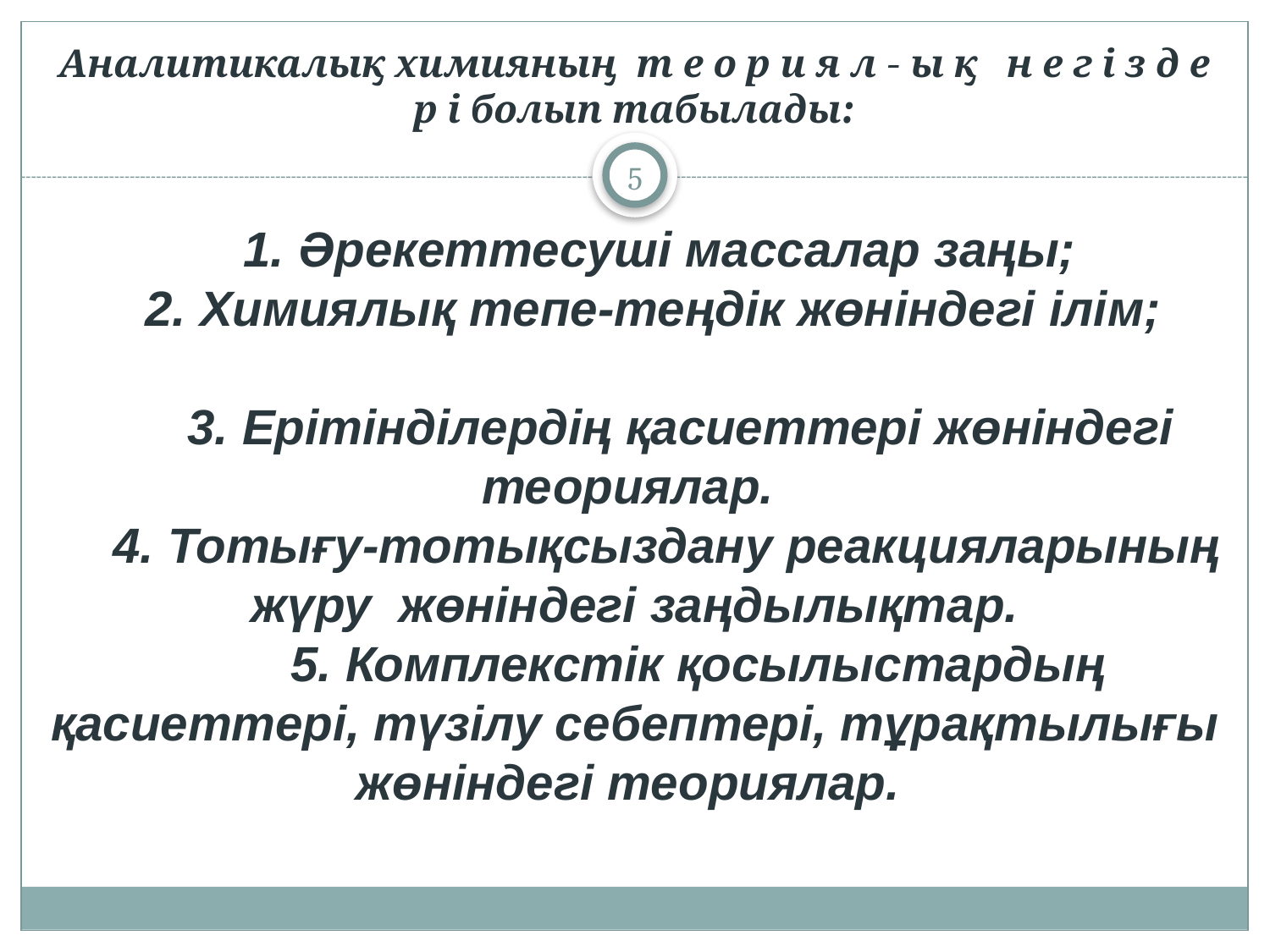

# Аналитикалық химияның  т е о р и я л - ы қ   н е г і з д е р і болып табылады:
5
 1. Әрекеттесуші массалар заңы;
     2. Химиялық тепе-теңдік жөніндегі ілім;
    3. Ерітінділердің қасиеттері жөніндегі   теориялар.
4. Тотығу-тотықсыздану реакцияларының жүру  жөніндегі заңдылықтар.
	5. Комплекстік қосылыстардың қасиеттері, түзілу себептері, тұрақтылығы жөніндегі теориялар.